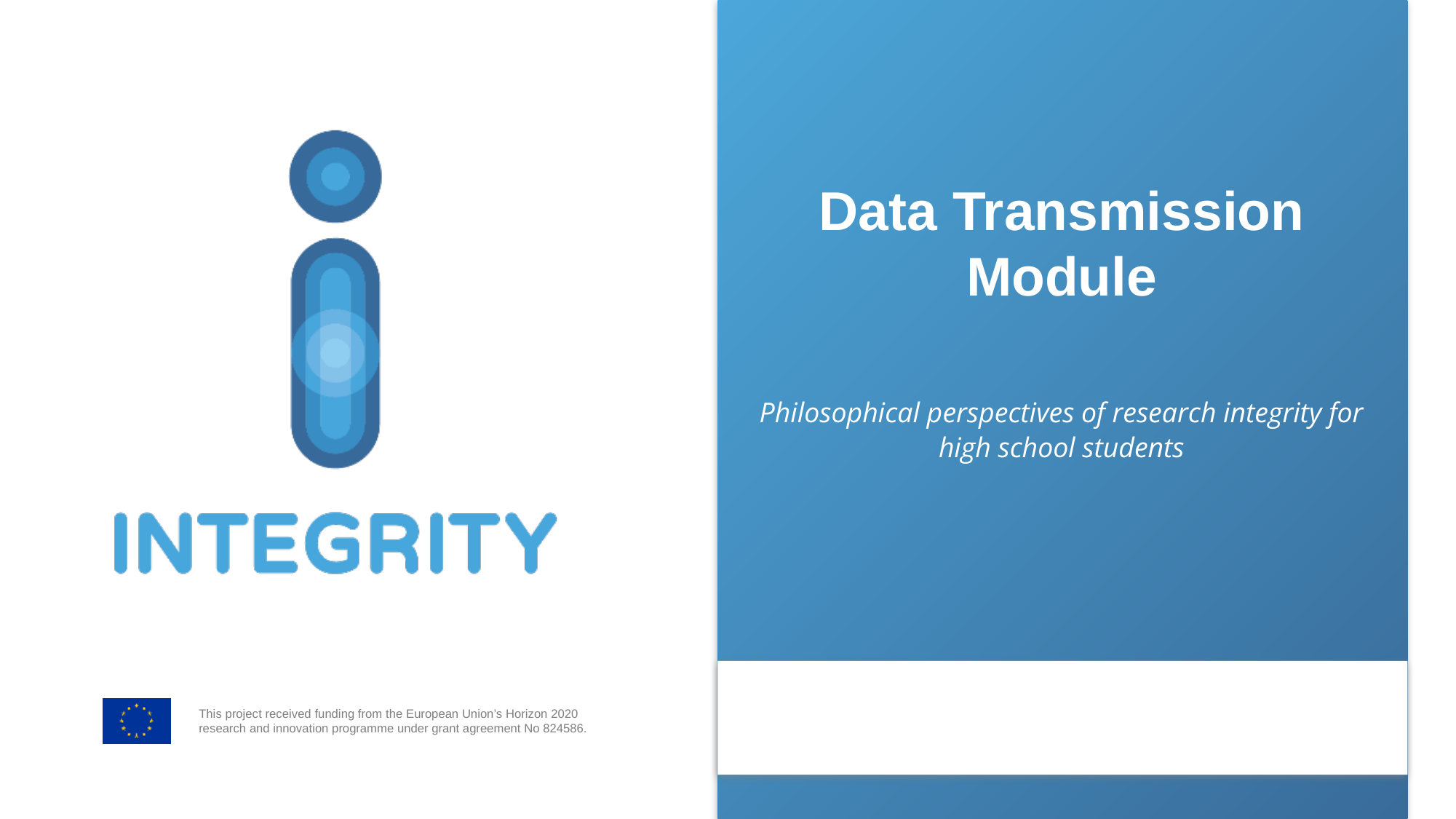

Data Transmission Module

Philosophical perspectives of research integrity for high school students